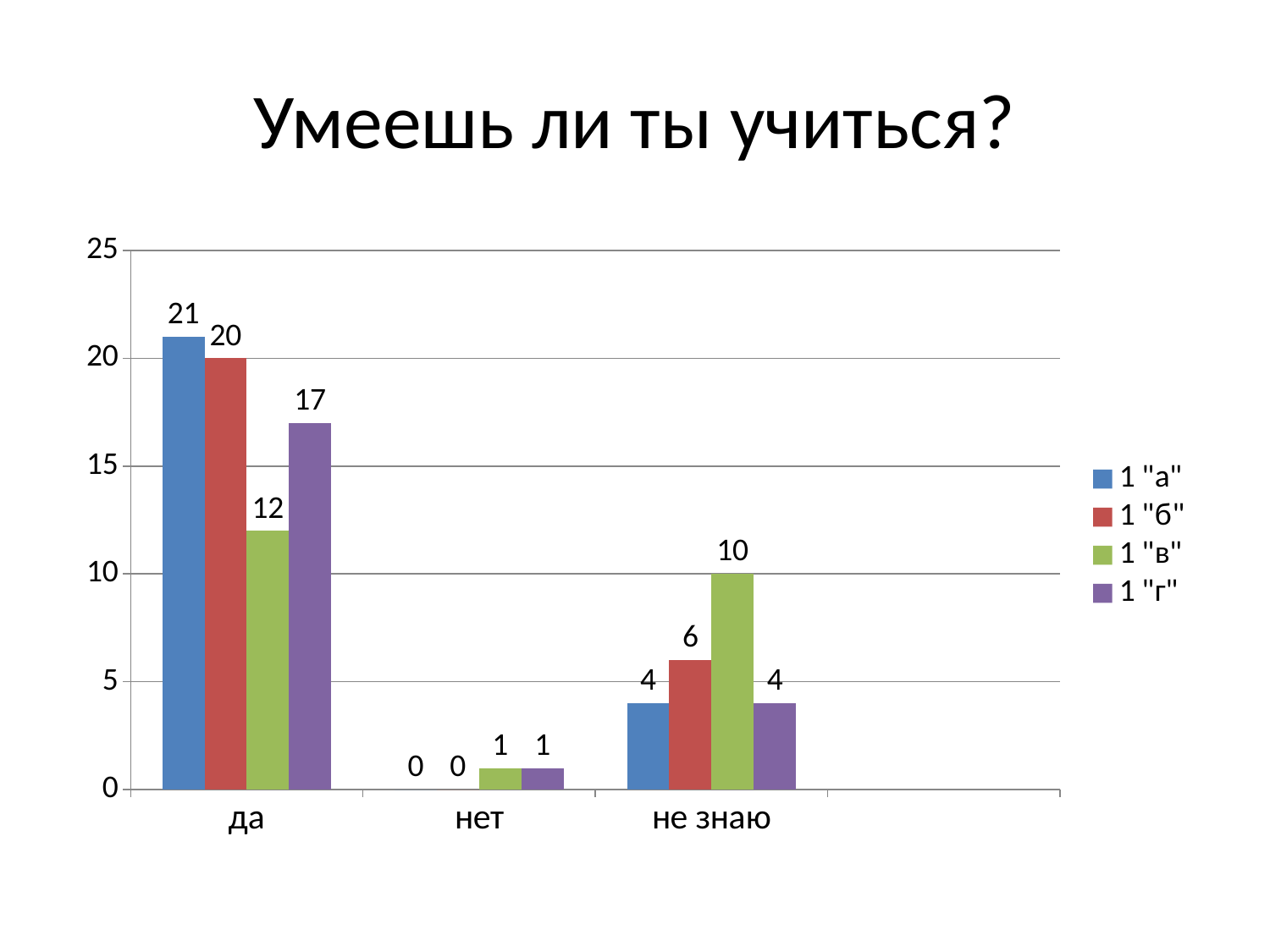

# Умеешь ли ты учиться?

### Chart

| Category | 1 "а" | 1 "б" | 1 "в" | 1 "г" |
|---|---|---|---|---|
| да | 21.0 | 20.0 | 12.0 | 17.0 |
| нет | 0.0 | 0.0 | 1.0 | 1.0 |
| не знаю | 4.0 | 6.0 | 10.0 | 4.0 |